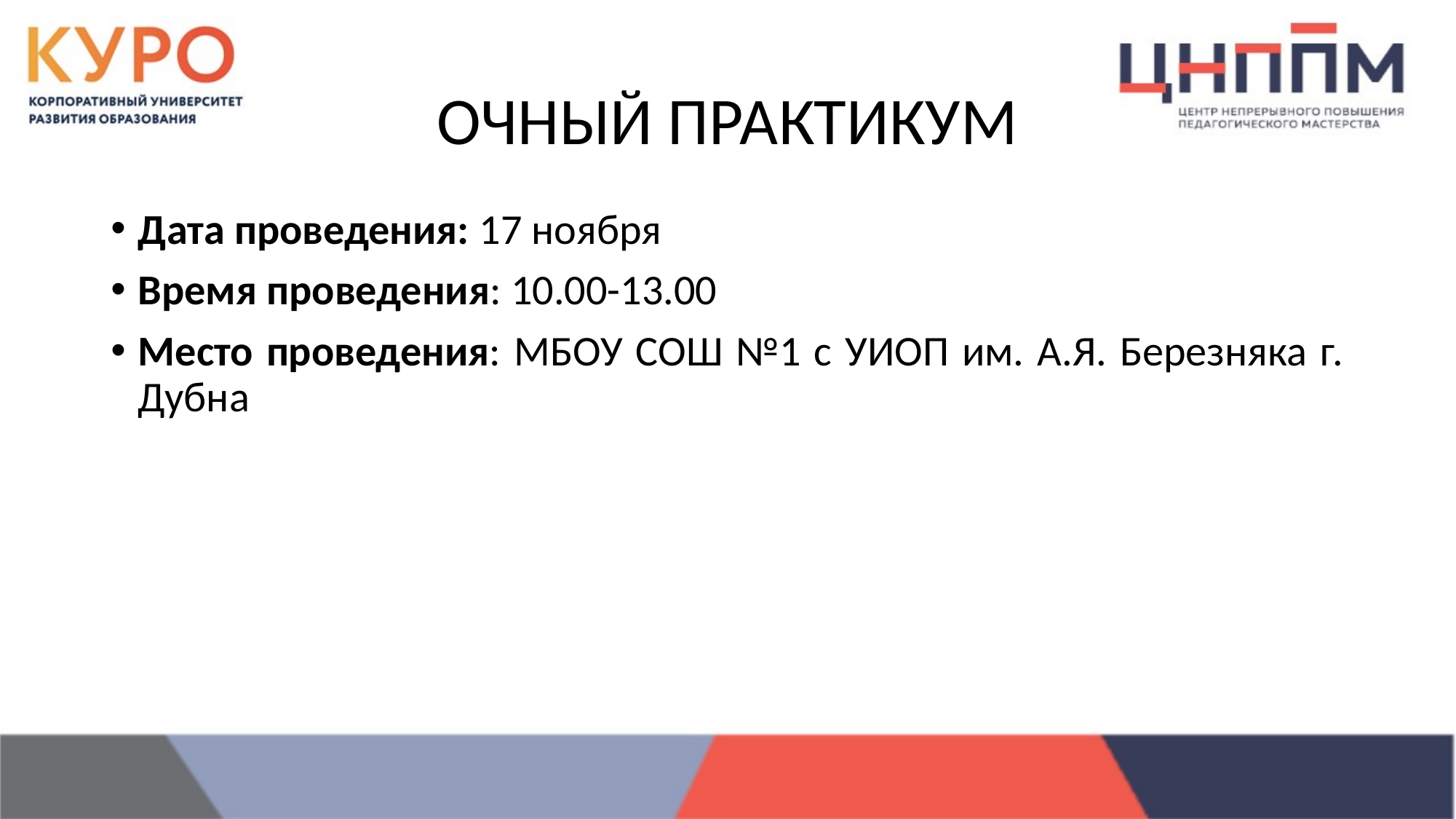

# ОЧНЫЙ ПРАКТИКУМ
Дата проведения: 17 ноября
Время проведения: 10.00-13.00
Место проведения: МБОУ СОШ №1 с УИОП им. А.Я. Березняка г. Дубна